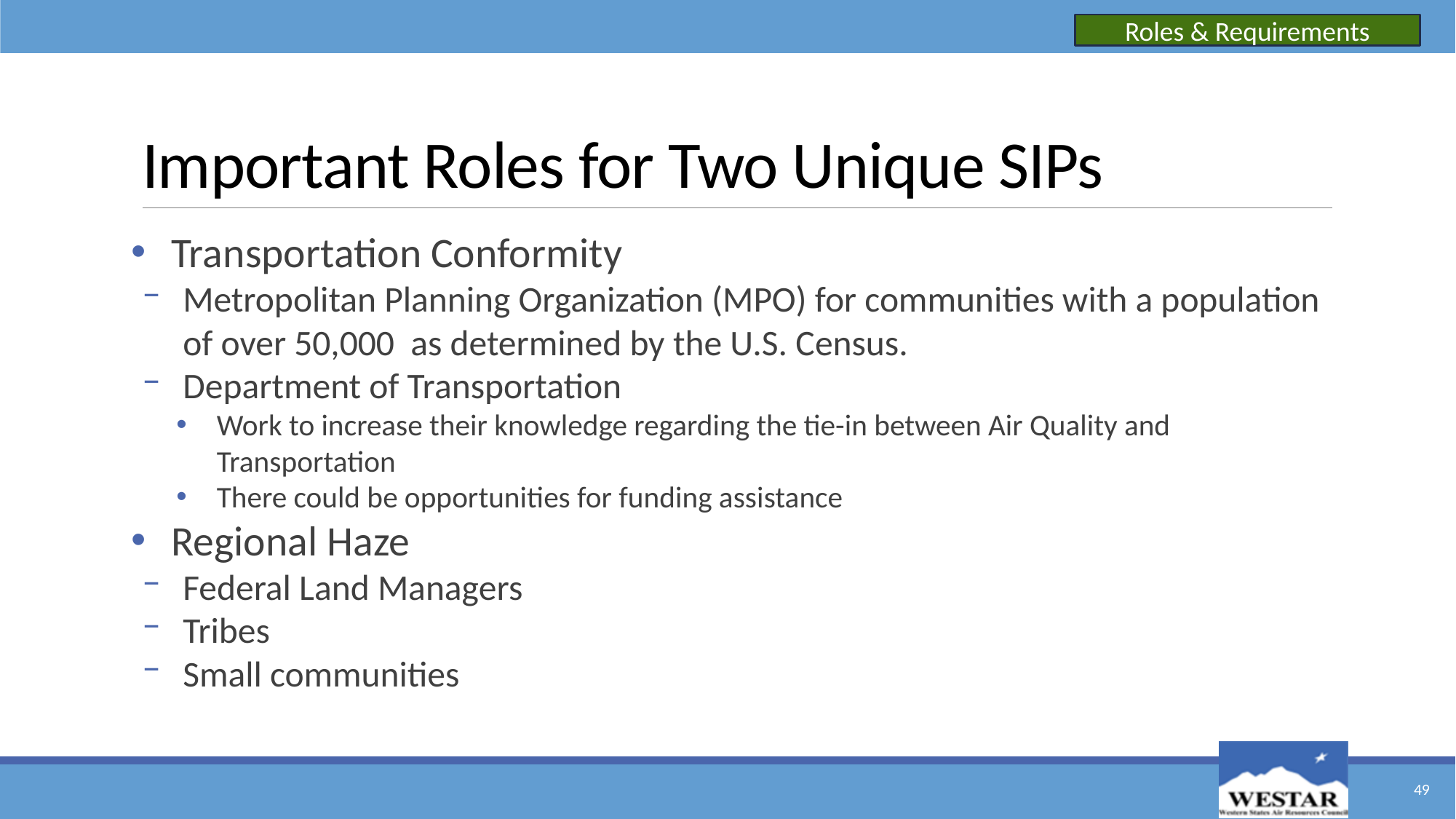

Roles & Requirements
# Important Roles for Two Unique SIPs
Transportation Conformity
Metropolitan Planning Organization (MPO) for communities with a population of over 50,000  as determined by the U.S. Census.
Department of Transportation
Work to increase their knowledge regarding the tie-in between Air Quality and Transportation
There could be opportunities for funding assistance
Regional Haze
Federal Land Managers
Tribes
Small communities
49